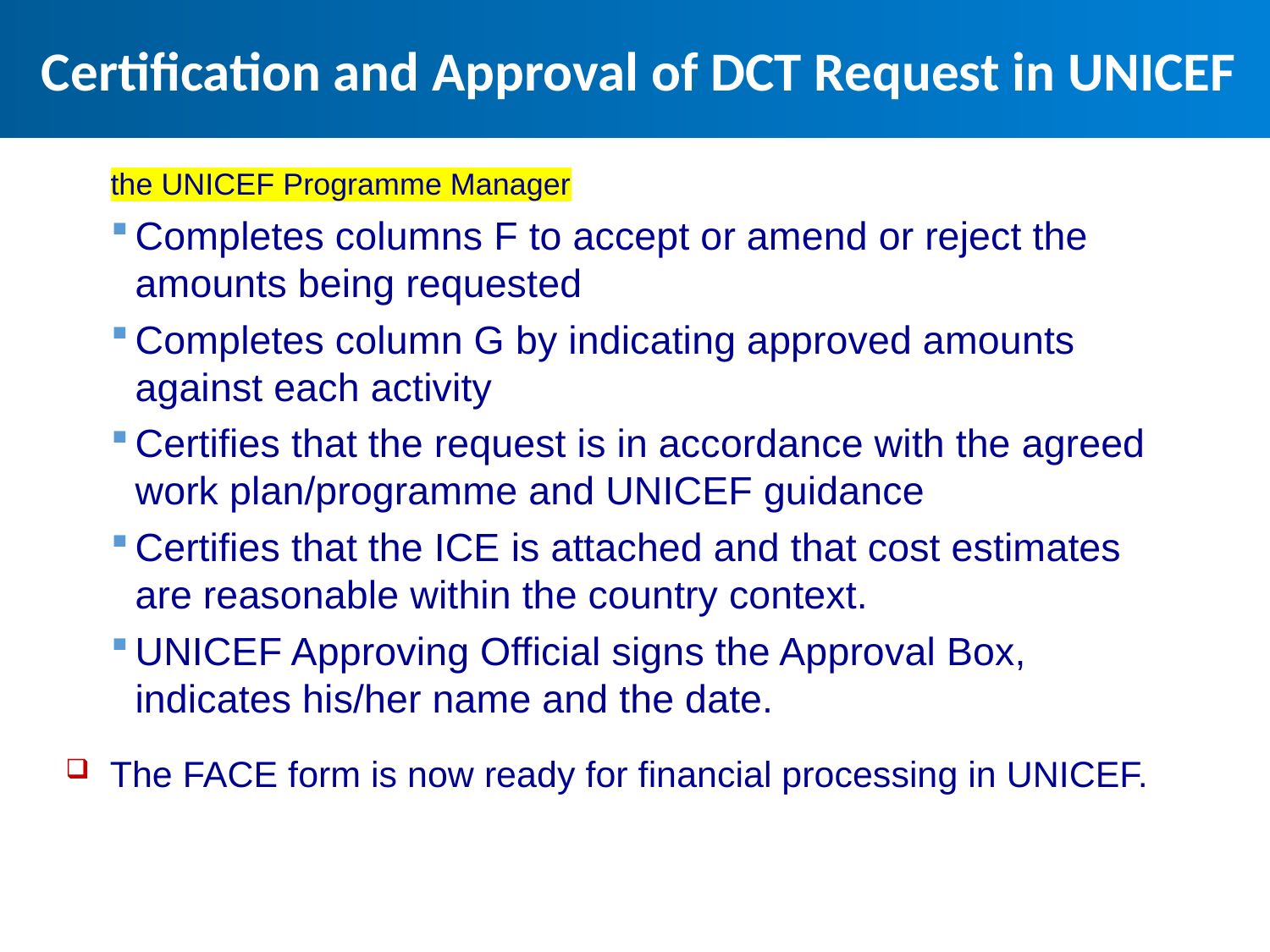

# Certification and Approval of DCT Request in UNICEF
the UNICEF Programme Manager
Completes columns F to accept or amend or reject the amounts being requested
Completes column G by indicating approved amounts against each activity
Certifies that the request is in accordance with the agreed work plan/programme and UNICEF guidance
Certifies that the ICE is attached and that cost estimates are reasonable within the country context.
UNICEF Approving Official signs the Approval Box, indicates his/her name and the date.
The FACE form is now ready for financial processing in UNICEF.